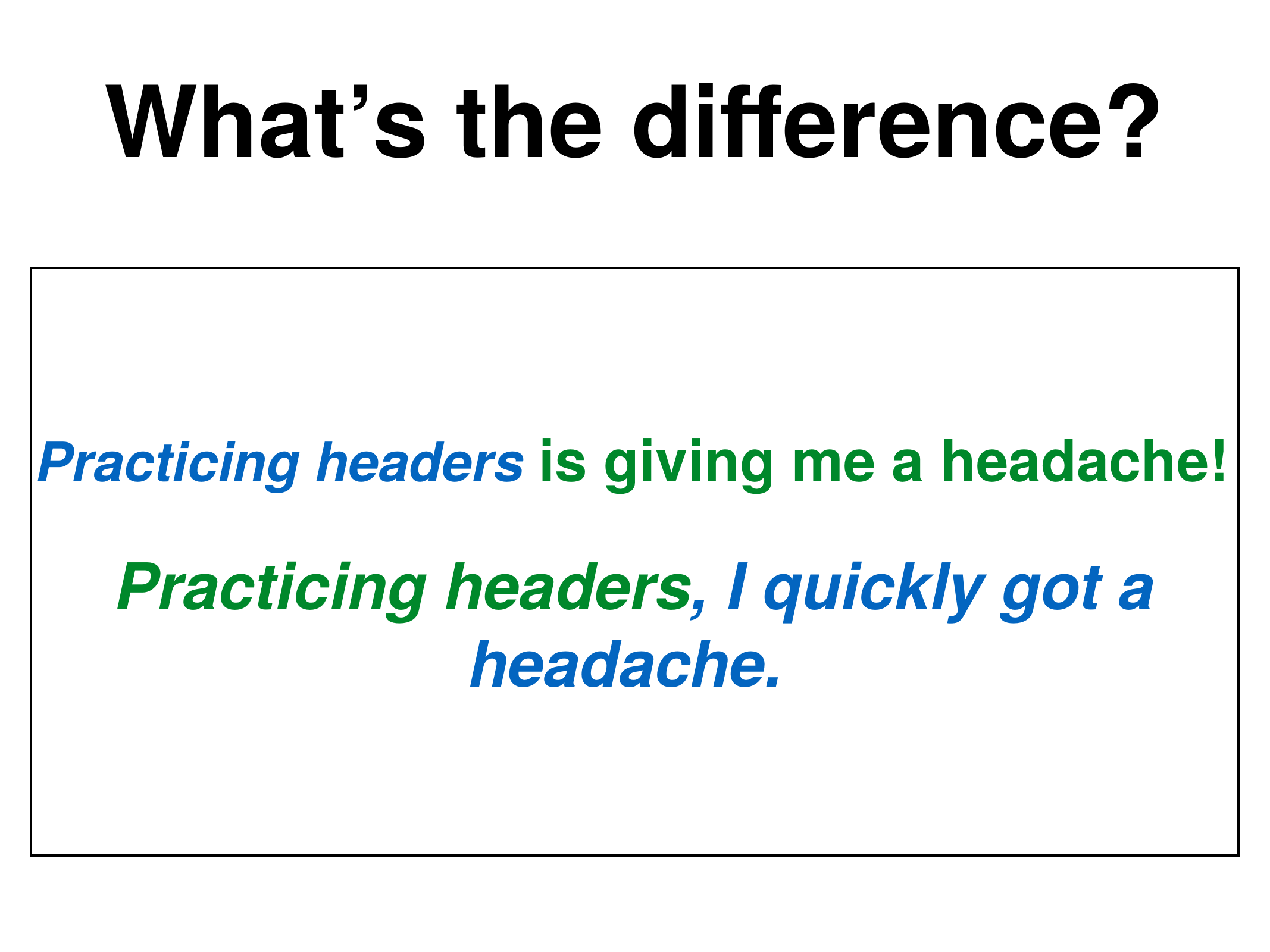

# What’s the difference?
Practicing headers is giving me a headache!
Practicing headers, I quickly got a headache.